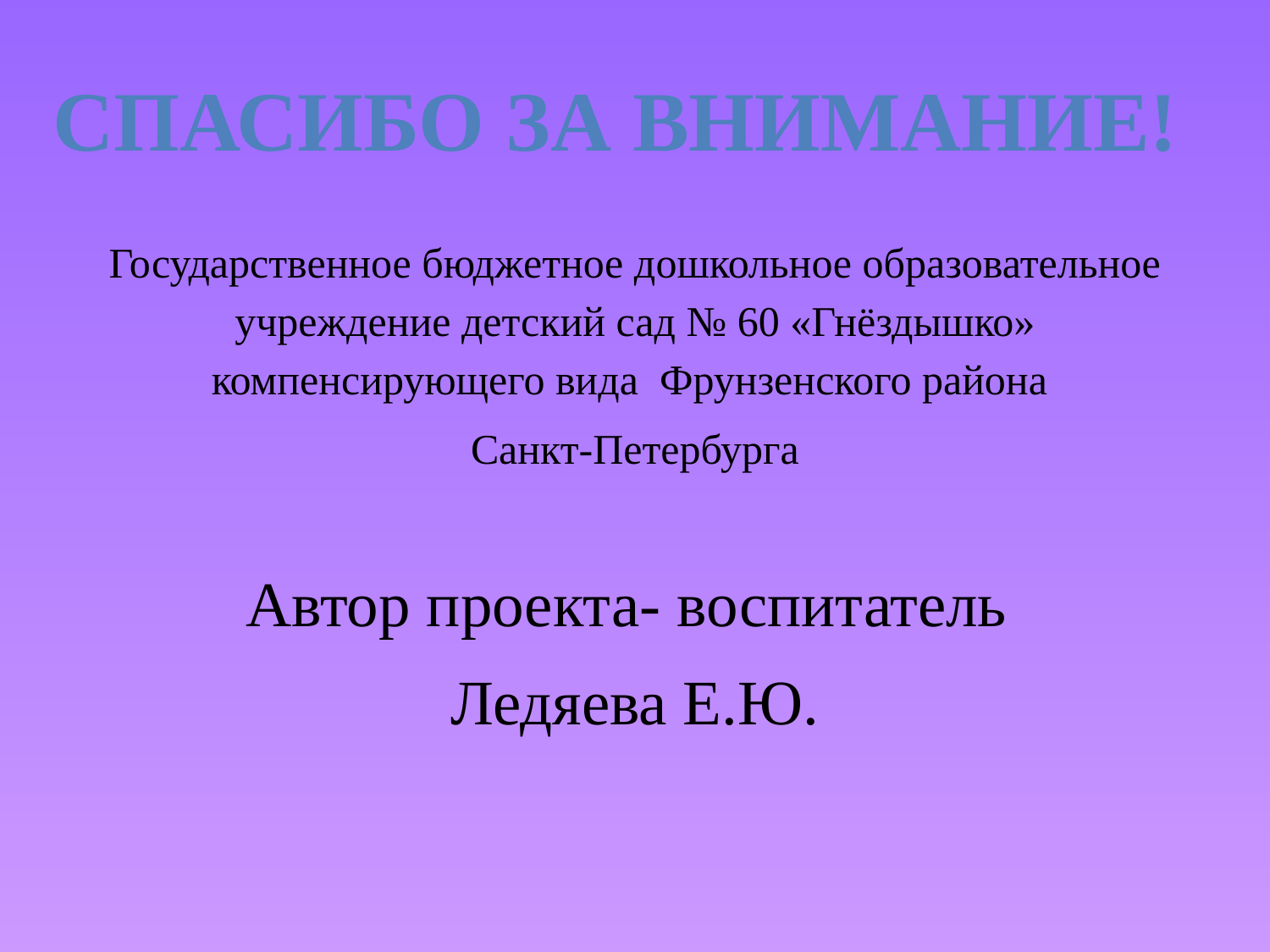

# Спасибо за внимание!
Государственное бюджетное дошкольное образовательное учреждение детский сад № 60 «Гнёздышко» компенсирующего вида  Фрунзенского района
Санкт-Петербурга

Автор проекта- воспитатель
Ледяева Е.Ю.